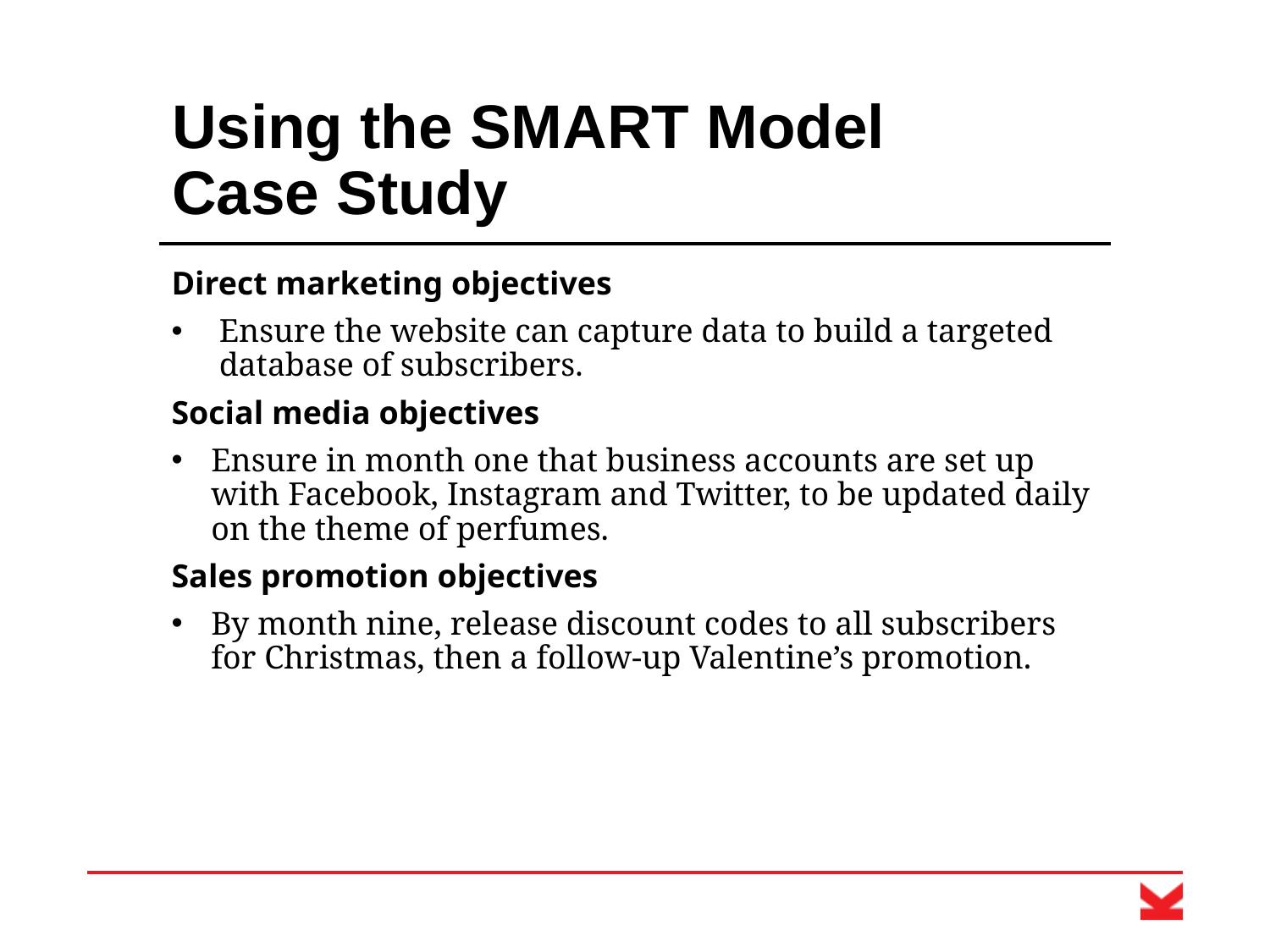

# Using the SMART Model Case Study
Direct marketing objectives
Ensure the website can capture data to build a targeted database of subscribers.
Social media objectives
Ensure in month one that business accounts are set up with Facebook, Instagram and Twitter, to be updated daily on the theme of perfumes.
Sales promotion objectives
By month nine, release discount codes to all subscribers for Christmas, then a follow-up Valentine’s promotion.